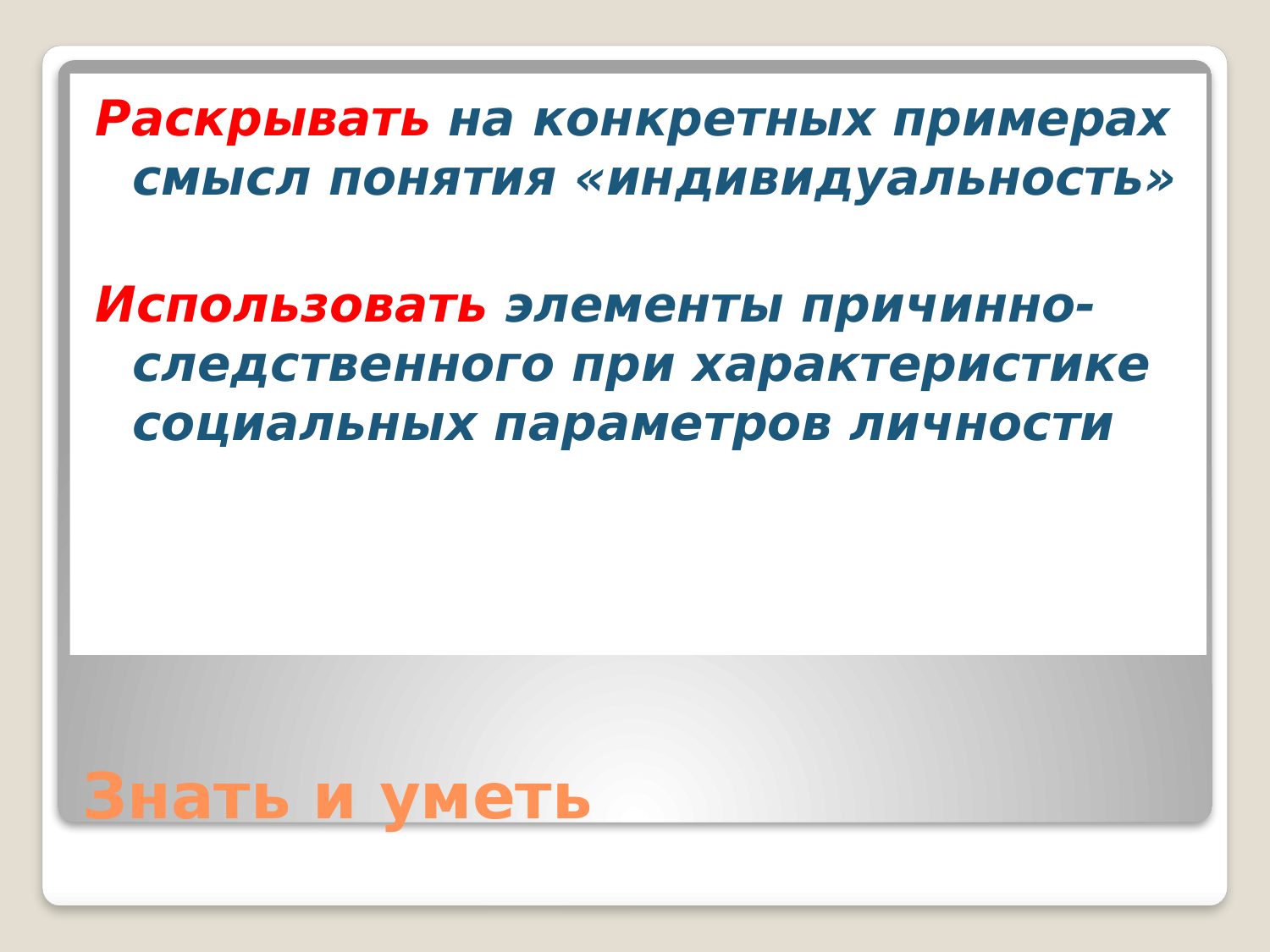

Раскрывать на конкретных примерах смысл понятия «индивидуальность»

Использовать элементы причинно-следственного при характеристике социальных параметров личности
# Знать и уметь